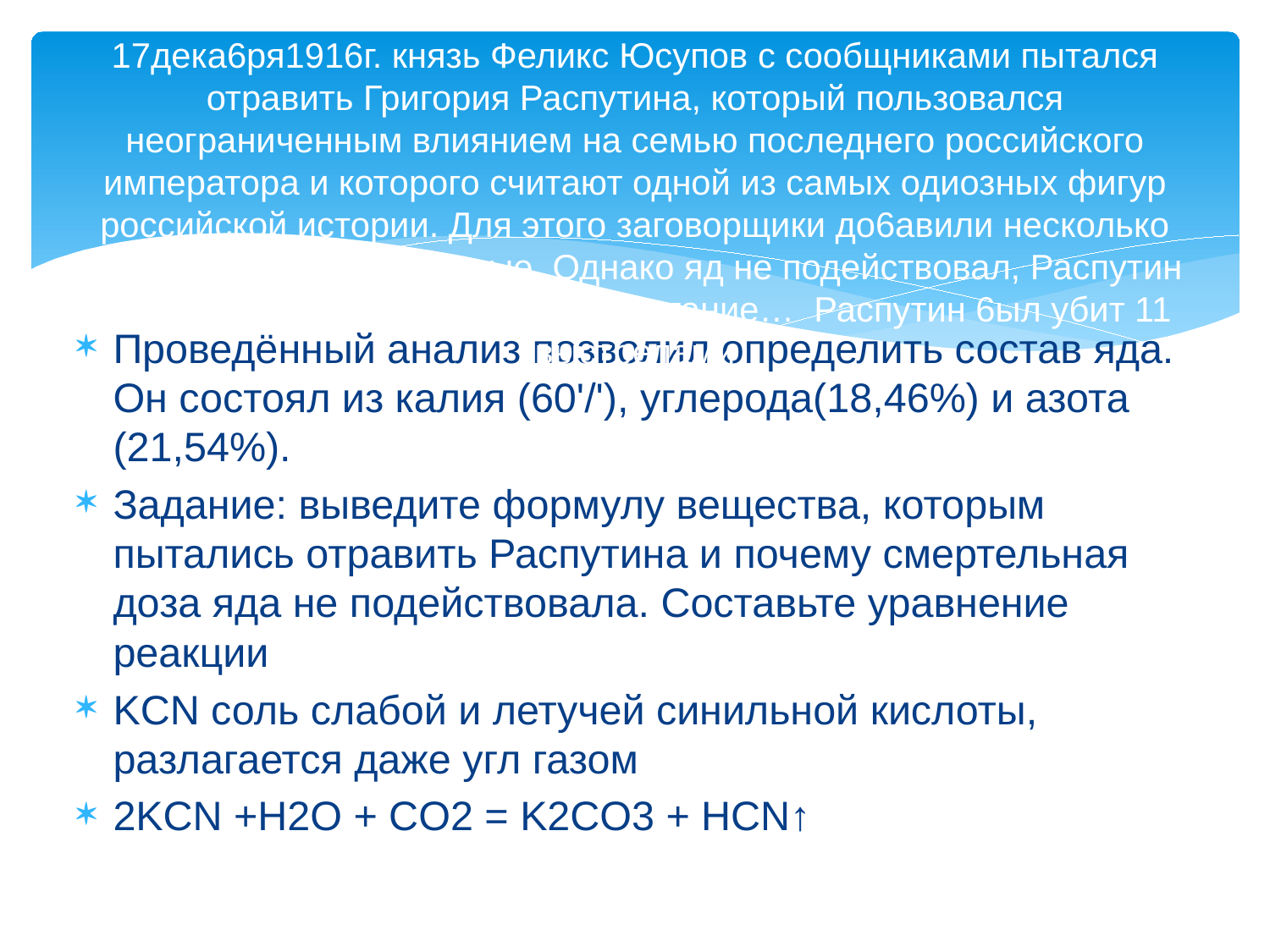

# 17дека6ря1916г. князь Феликс Юсупов с сообщниками пытался отравить Григория Распутина, который пользовался неограниченным влиянием на семью последнего российского императора и которого считают одной из самых одиозных фигур российской истории. Для этого заговорщики до6авили несколько граммов яда Х в пирожные. Однако яд не подействовал, Распутин лишь почувствовал лёгкое недомогание…  Распутин 6ыл убит 11 выстрелами
Проведённый анализ позволил определить состав яда. Он состоял из калия (60'/'), углерода(18,46%) и азота (21,54%).
Задание: выведите формулу вещества, которым пытались отравить Распутина и почему смертельная доза яда не подействовала. Составьте уравнение реакции
KCN соль слабой и летучей синильной кислоты, разлагается даже угл газом
2KCN +H2O + CO2 = K2CO3 + HCN↑